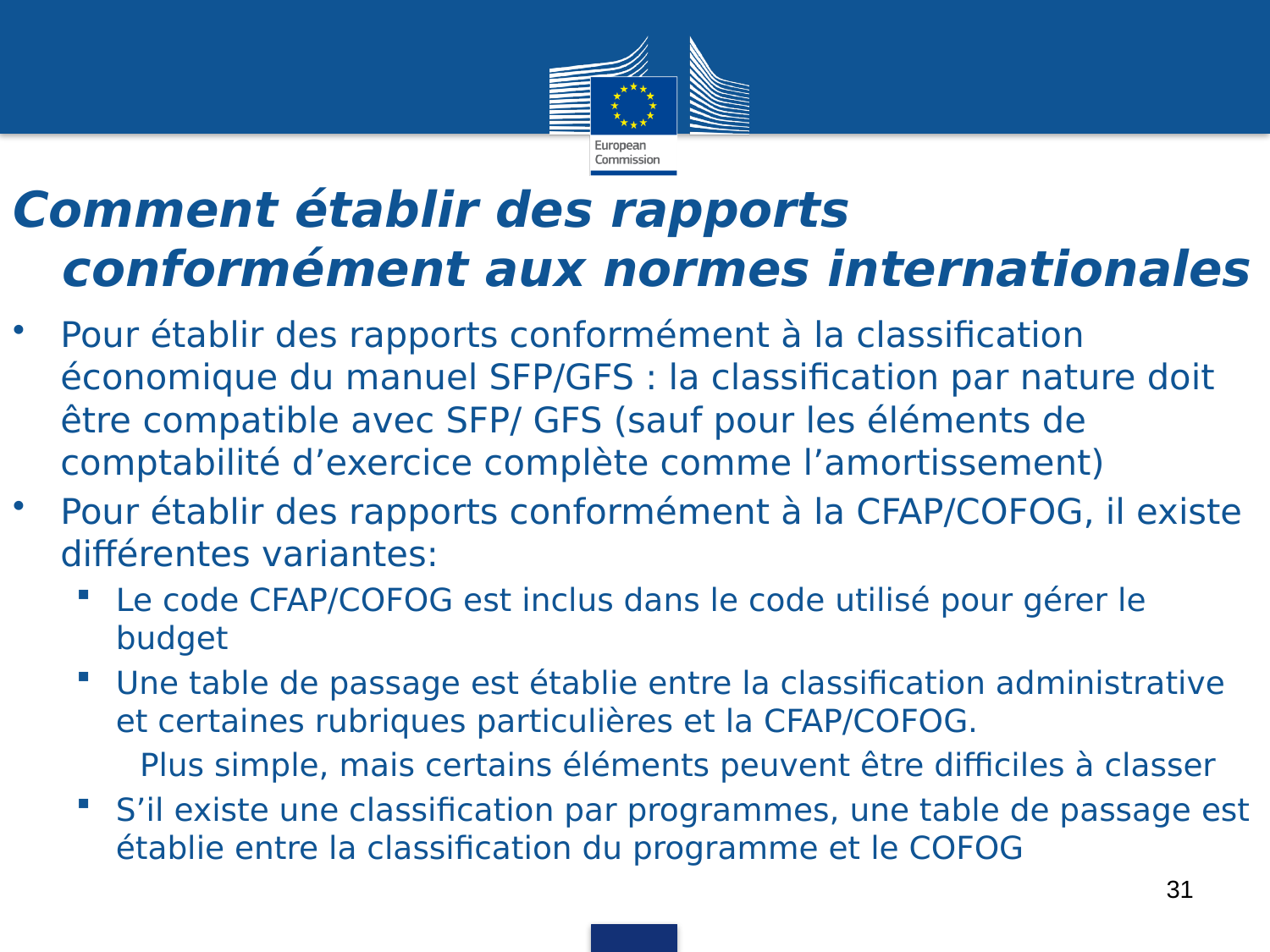

# Comment établir des rapports conformément aux normes internationales
Pour établir des rapports conformément à la classification économique du manuel SFP/GFS : la classification par nature doit être compatible avec SFP/ GFS (sauf pour les éléments de comptabilité d’exercice complète comme l’amortissement)
Pour établir des rapports conformément à la CFAP/COFOG, il existe différentes variantes:
Le code CFAP/COFOG est inclus dans le code utilisé pour gérer le budget
Une table de passage est établie entre la classification administrative et certaines rubriques particulières et la CFAP/COFOG.
Plus simple, mais certains éléments peuvent être difficiles à classer
S’il existe une classification par programmes, une table de passage est établie entre la classification du programme et le COFOG

31